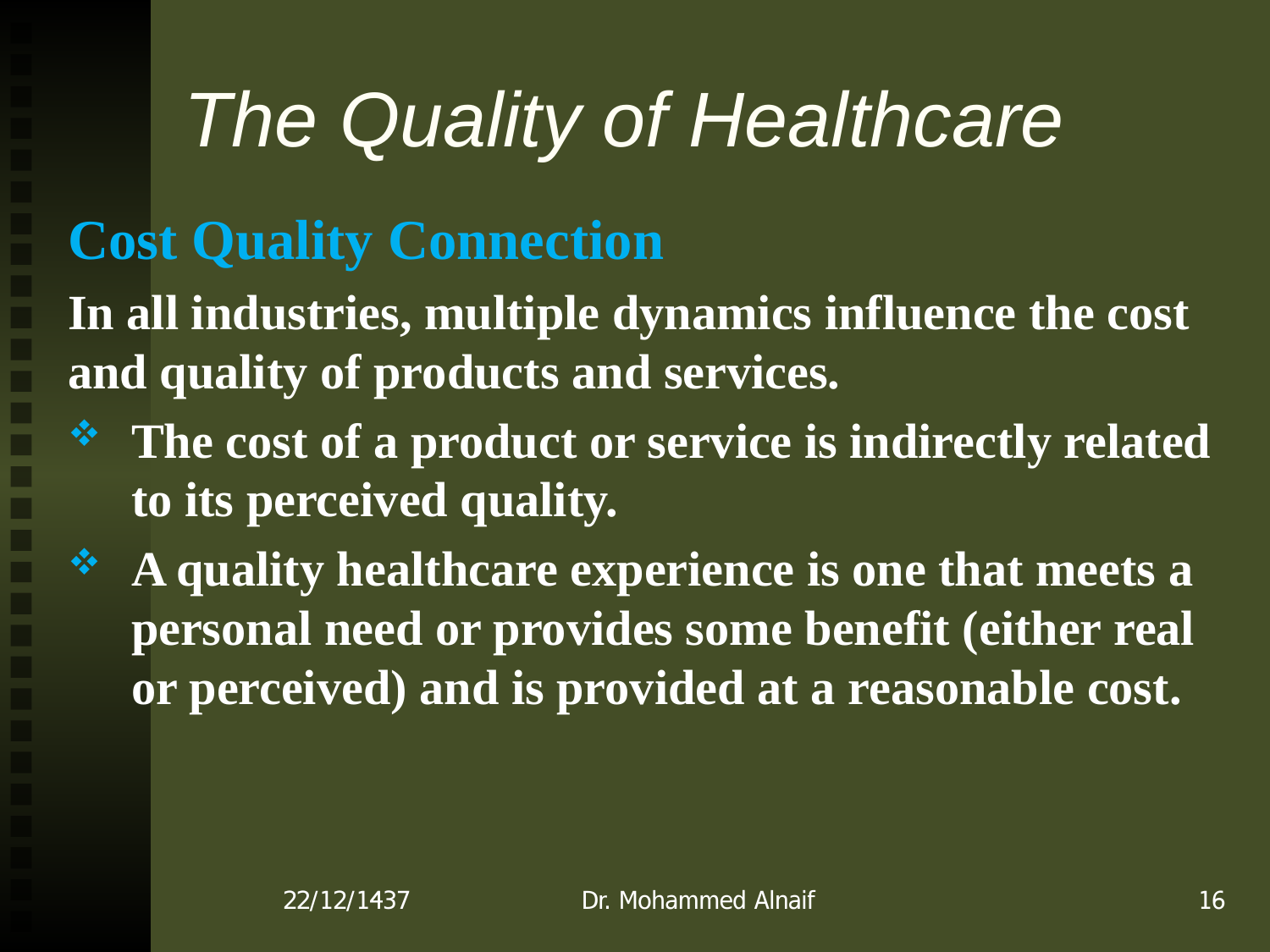

# The Quality of Healthcare
Cost Quality Connection
In all industries, multiple dynamics influence the cost and quality of products and services.
The cost of a product or service is indirectly related to its perceived quality.
A quality healthcare experience is one that meets a personal need or provides some benefit (either real or perceived) and is provided at a reasonable cost.
22/12/1437
Dr. Mohammed Alnaif
16